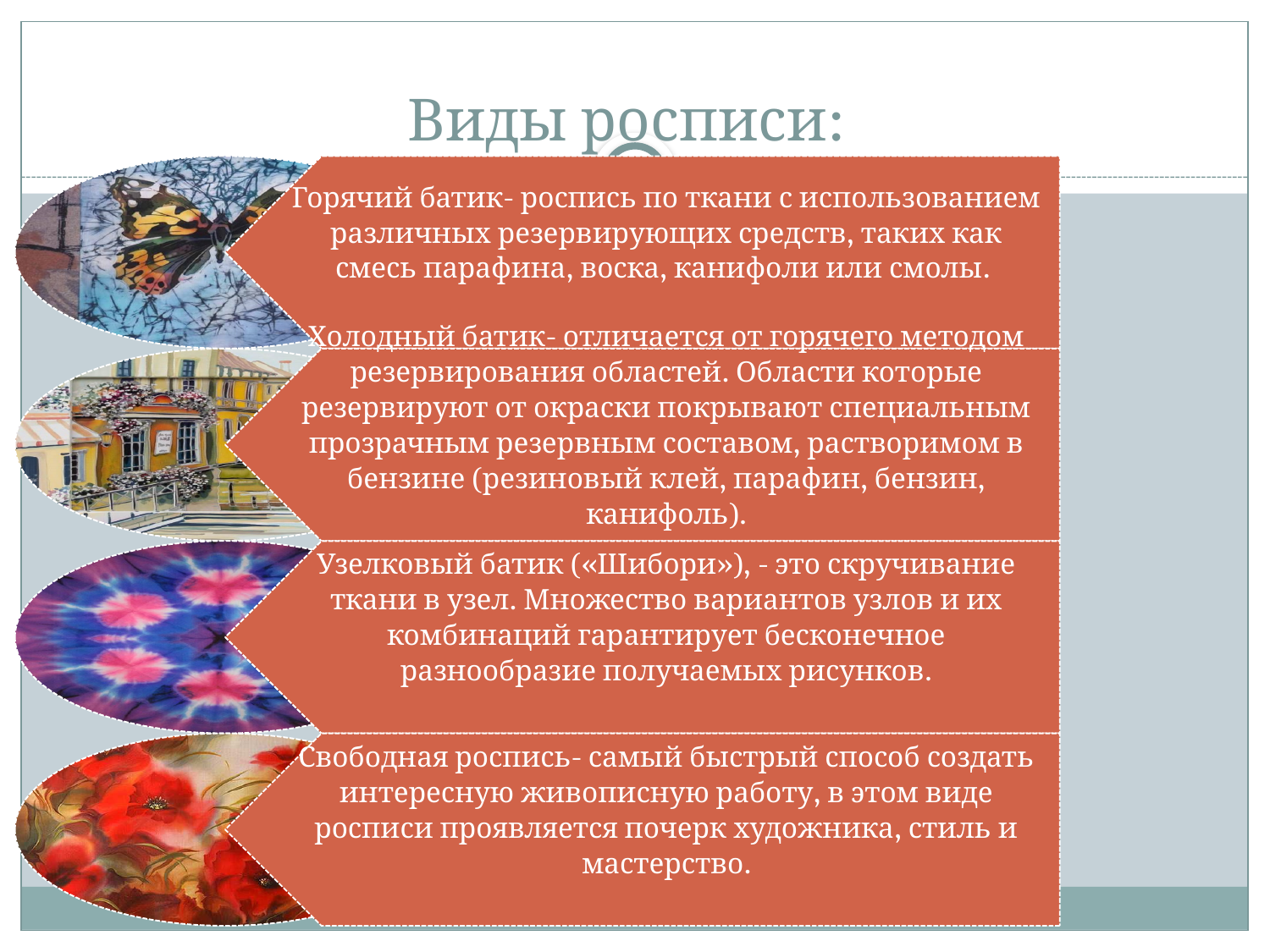

# Виды росписи:
Горячий батик- роспись по ткани с использованием различных резервирующих средств, таких как смесь парафина, воска, канифоли или смолы.
Холодный батик- отличается от горячего методом резервирования областей. Области которые резервируют от окраски покрывают специальным прозрачным резервным составом, растворимом в бензине (резиновый клей, парафин, бензин, канифоль).
Узелковый батик («Шибори»), - это скручивание ткани в узел. Множество вариантов узлов и их комбинаций гарантирует бесконечное разнообразие получаемых рисунков.
Свободная роспись- самый быстрый способ создать интересную живописную работу, в этом виде росписи проявляется почерк художника, стиль и мастерство.